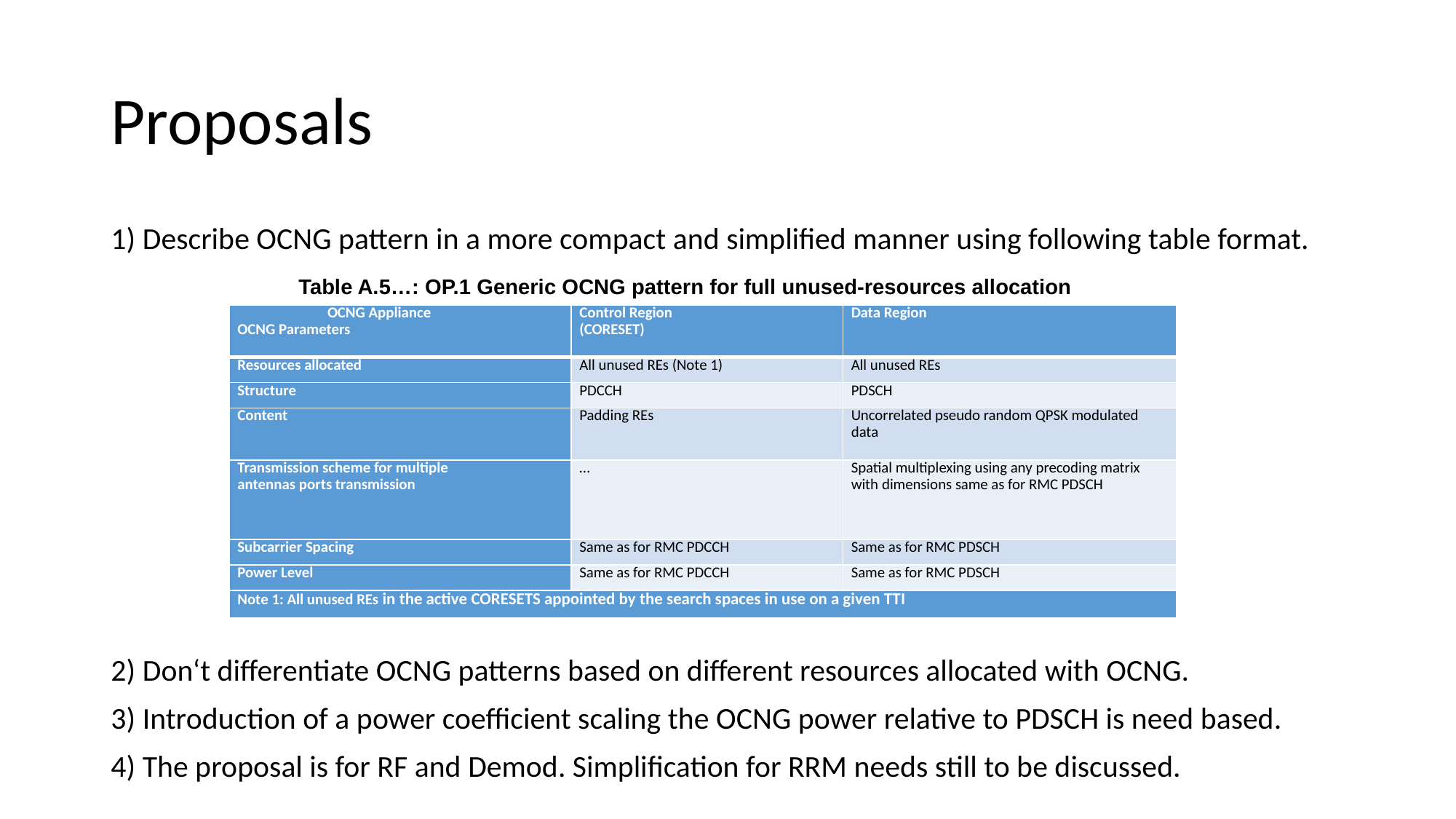

# Proposals
1) Describe OCNG pattern in a more compact and simplified manner using following table format.

2) Don‘t differentiate OCNG patterns based on different resources allocated with OCNG.
3) Introduction of a power coefficient scaling the OCNG power relative to PDSCH is need based.
4) The proposal is for RF and Demod. Simplification for RRM needs still to be discussed.
Table A.5…: OP.1 Generic OCNG pattern for full unused-resources allocation
| OCNG Appliance OCNG Parameters | Control Region (CORESET) | Data Region |
| --- | --- | --- |
| Resources allocated | All unused REs (Note 1) | All unused REs |
| Structure | PDCCH | PDSCH |
| Content | Padding REs | Uncorrelated pseudo random QPSK modulated data |
| Transmission scheme for multiple antennas ports transmission | … | Spatial multiplexing using any precoding matrix with dimensions same as for RMC PDSCH |
| Subcarrier Spacing | Same as for RMC PDCCH | Same as for RMC PDSCH |
| Power Level | Same as for RMC PDCCH | Same as for RMC PDSCH |
| Note 1: All unused REs in the active CORESETS appointed by the search spaces in use on a given TTI |  |  |